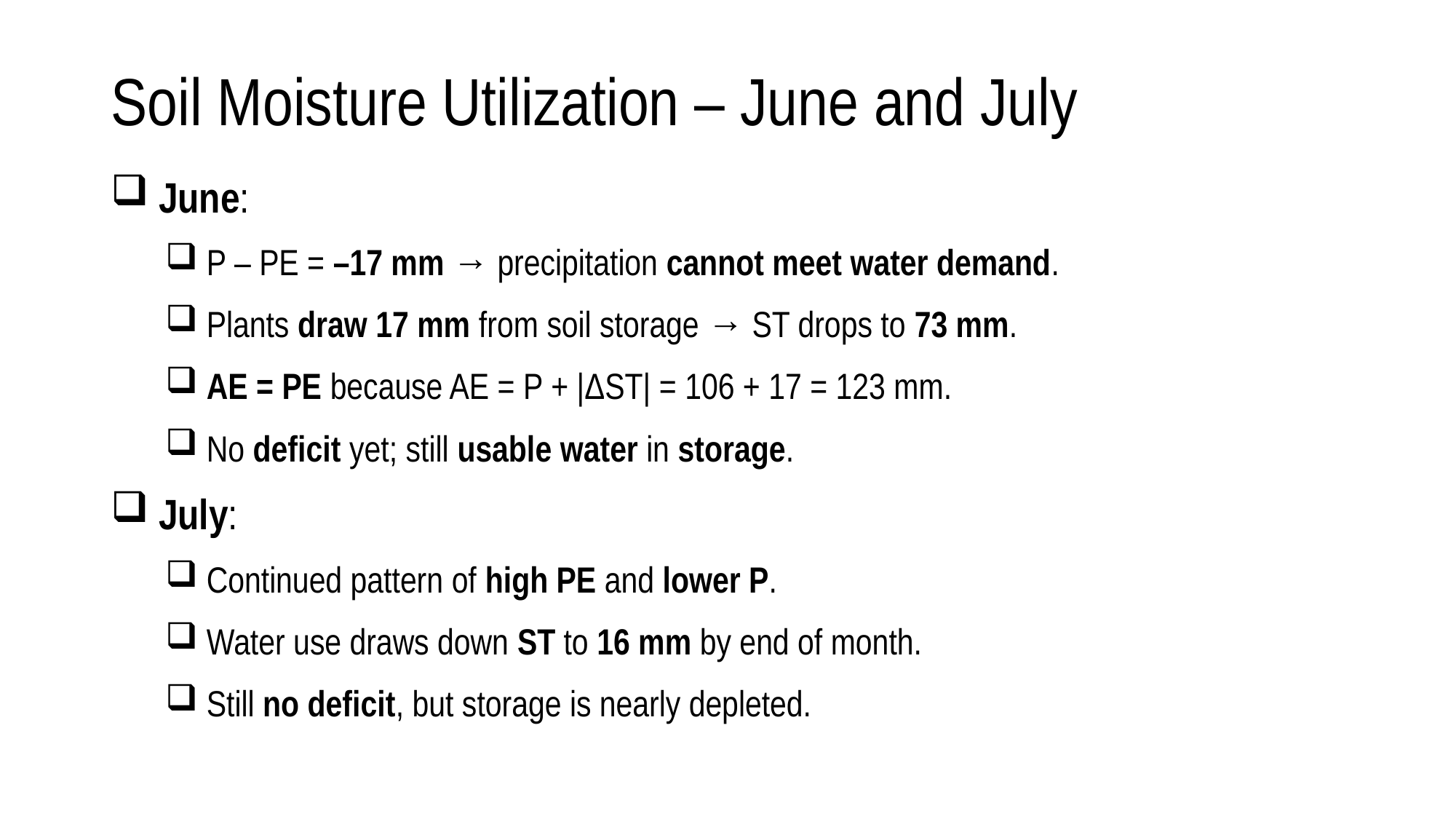

# Soil Moisture Utilization – June and July
 June:
 P – PE = –17 mm → precipitation cannot meet water demand.
 Plants draw 17 mm from soil storage → ST drops to 73 mm.
 AE = PE because AE = P + |ΔST| = 106 + 17 = 123 mm.
 No deficit yet; still usable water in storage.
 July:
 Continued pattern of high PE and lower P.
 Water use draws down ST to 16 mm by end of month.
 Still no deficit, but storage is nearly depleted.